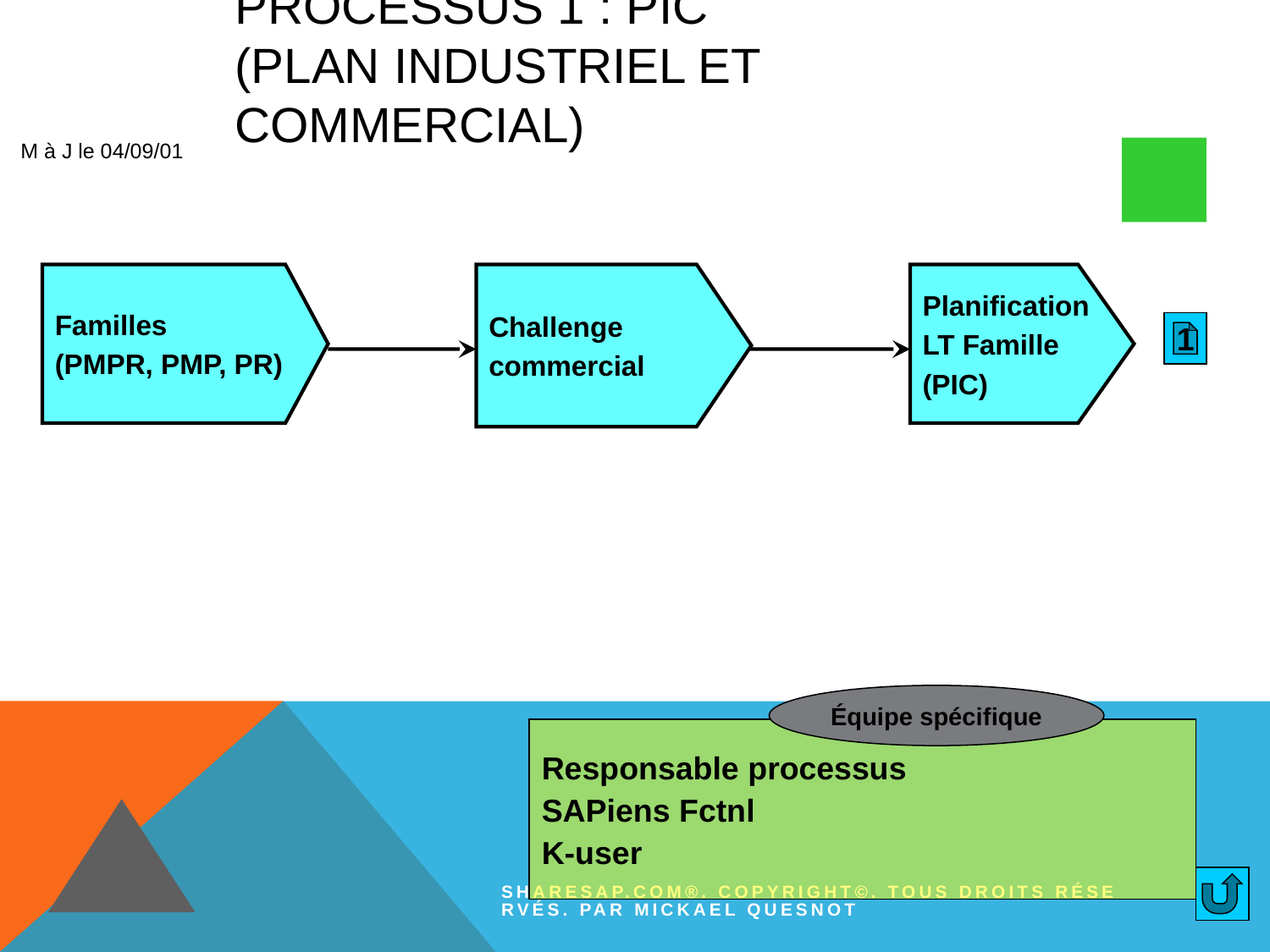

# Processus 1 : PIC (Plan Industriel et Commercial)

M à J le 04/09/01

Familles
(PMPR, PMP, PR)
Challenge
commercial
Planification
LT Famille
(PIC)
1

Équipe spécifique
Responsable processus
SAPiens Fctnl
K-user

Sharesap.com®. Copyright©. Tous droits réservés. Par Mickael QUESNOT